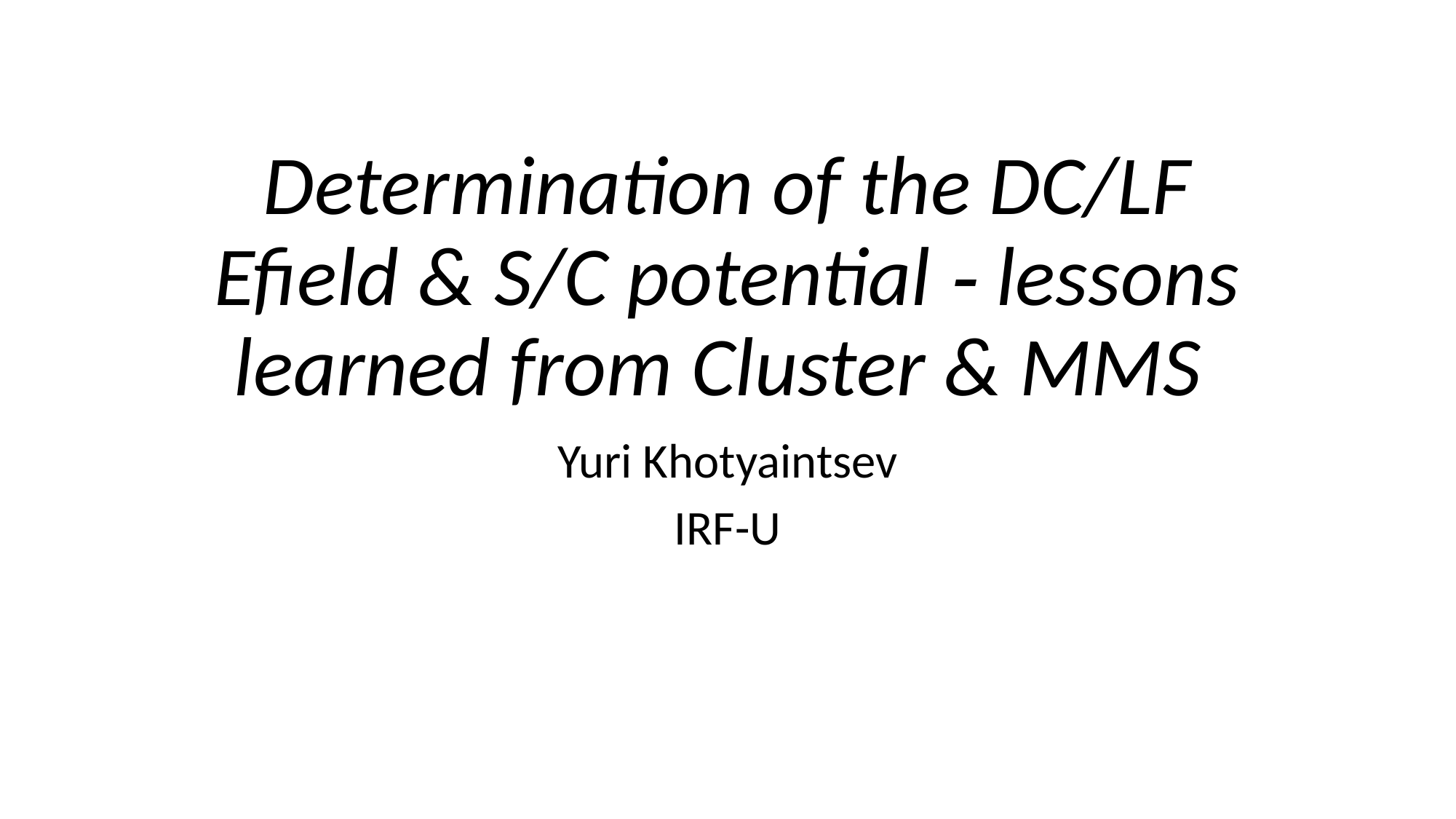

# Determination of the DC/LF Efield & S/C potential ‐ lessons learned from Cluster & MMS
Yuri Khotyaintsev
IRF-U